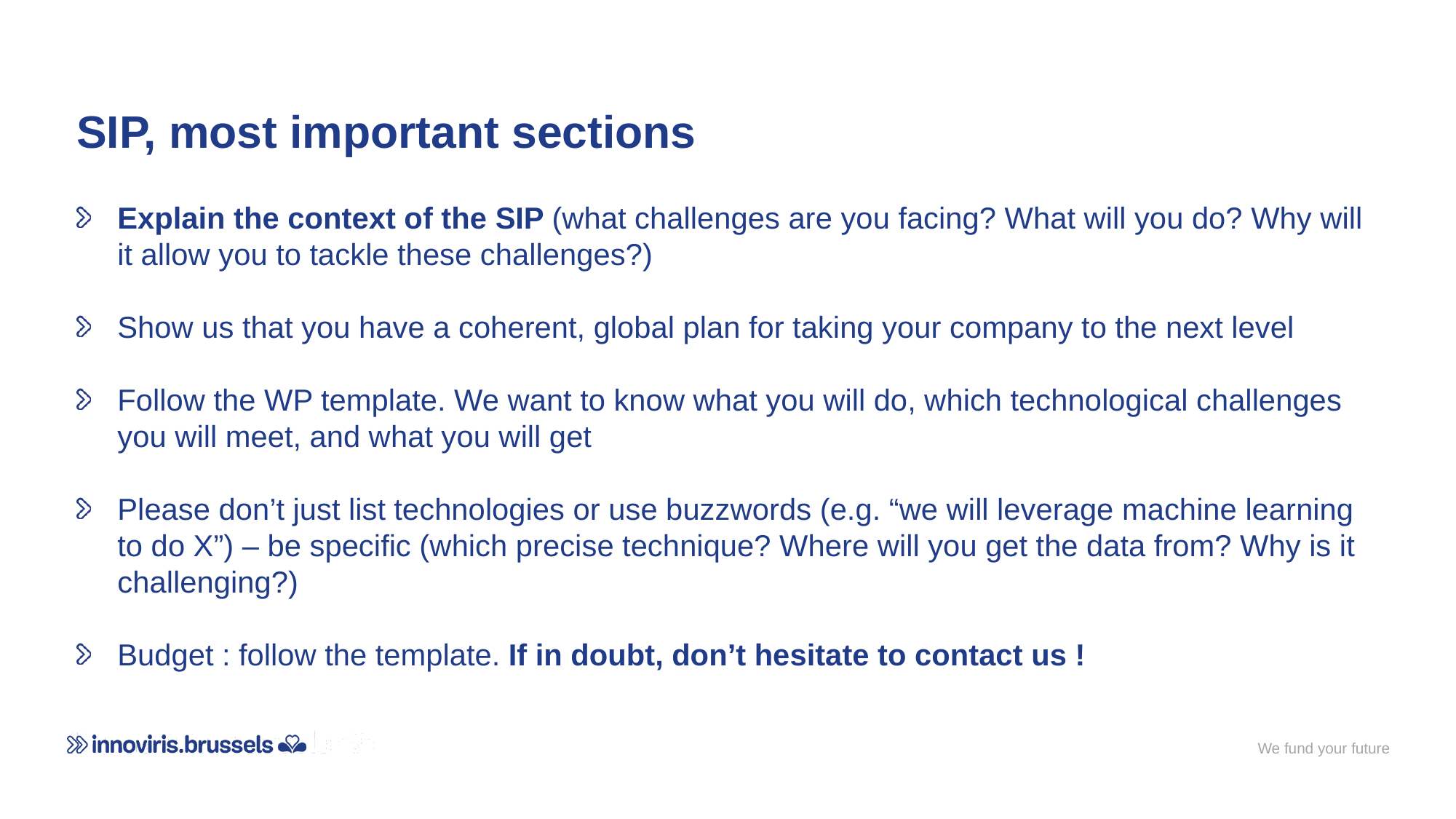

SIP, most important sections

Explain the context of the SIP (what challenges are you facing? What will you do? Why will it allow you to tackle these challenges?)

Show us that you have a coherent, global plan for taking your company to the next level

Follow the WP template. We want to know what you will do, which technological challenges you will meet, and what you will get

Please don’t just list technologies or use buzzwords (e.g. “we will leverage machine learning to do X”) – be specific (which precise technique? Where will you get the data from? Why is it challenging?)

Budget : follow the template. If in doubt, don’t hesitate to contact us !

We fund your future